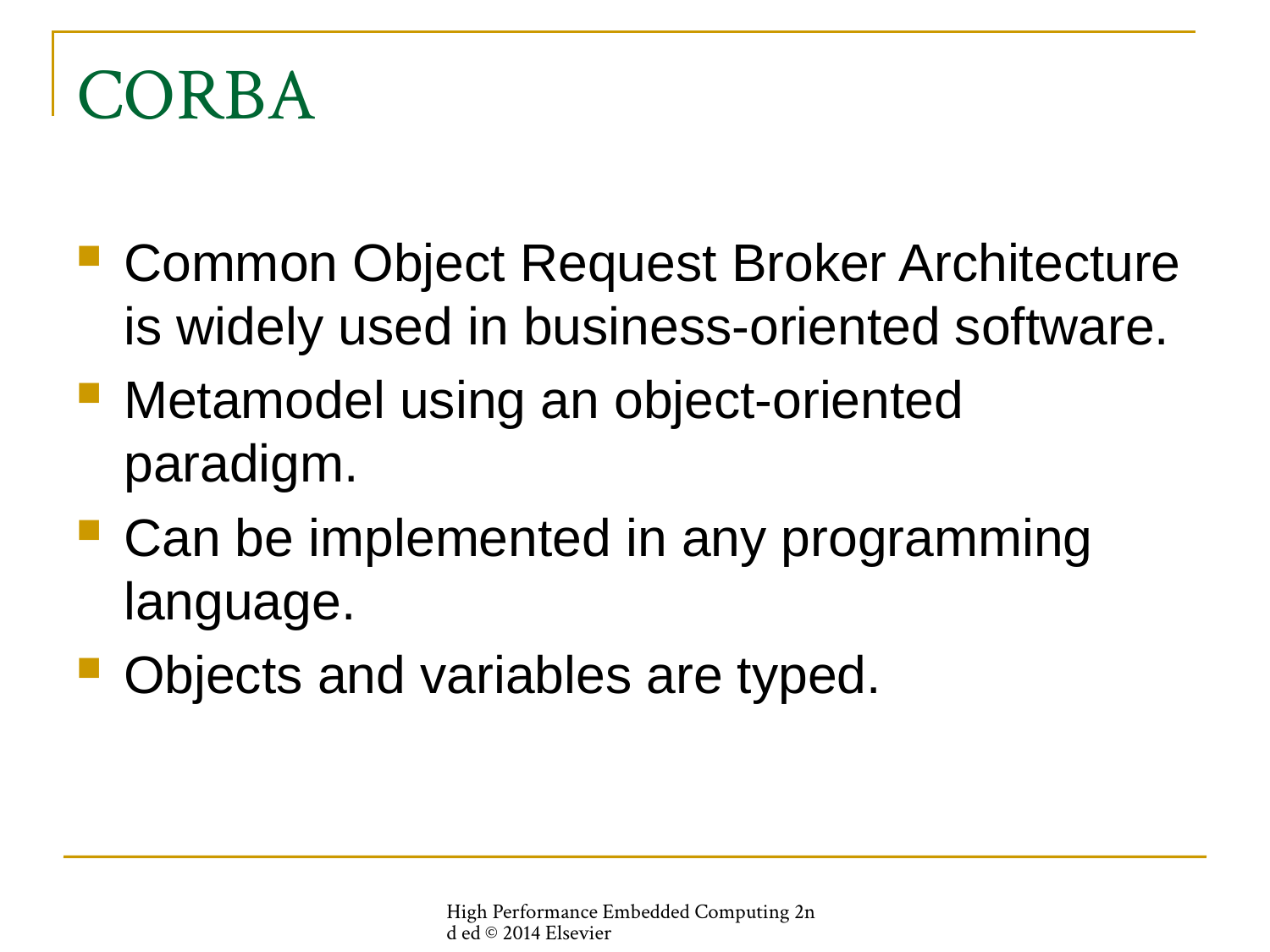

# CORBA
Common Object Request Broker Architecture is widely used in business-oriented software.
Metamodel using an object-oriented paradigm.
Can be implemented in any programming language.
Objects and variables are typed.
High Performance Embedded Computing 2nd ed © 2014 Elsevier